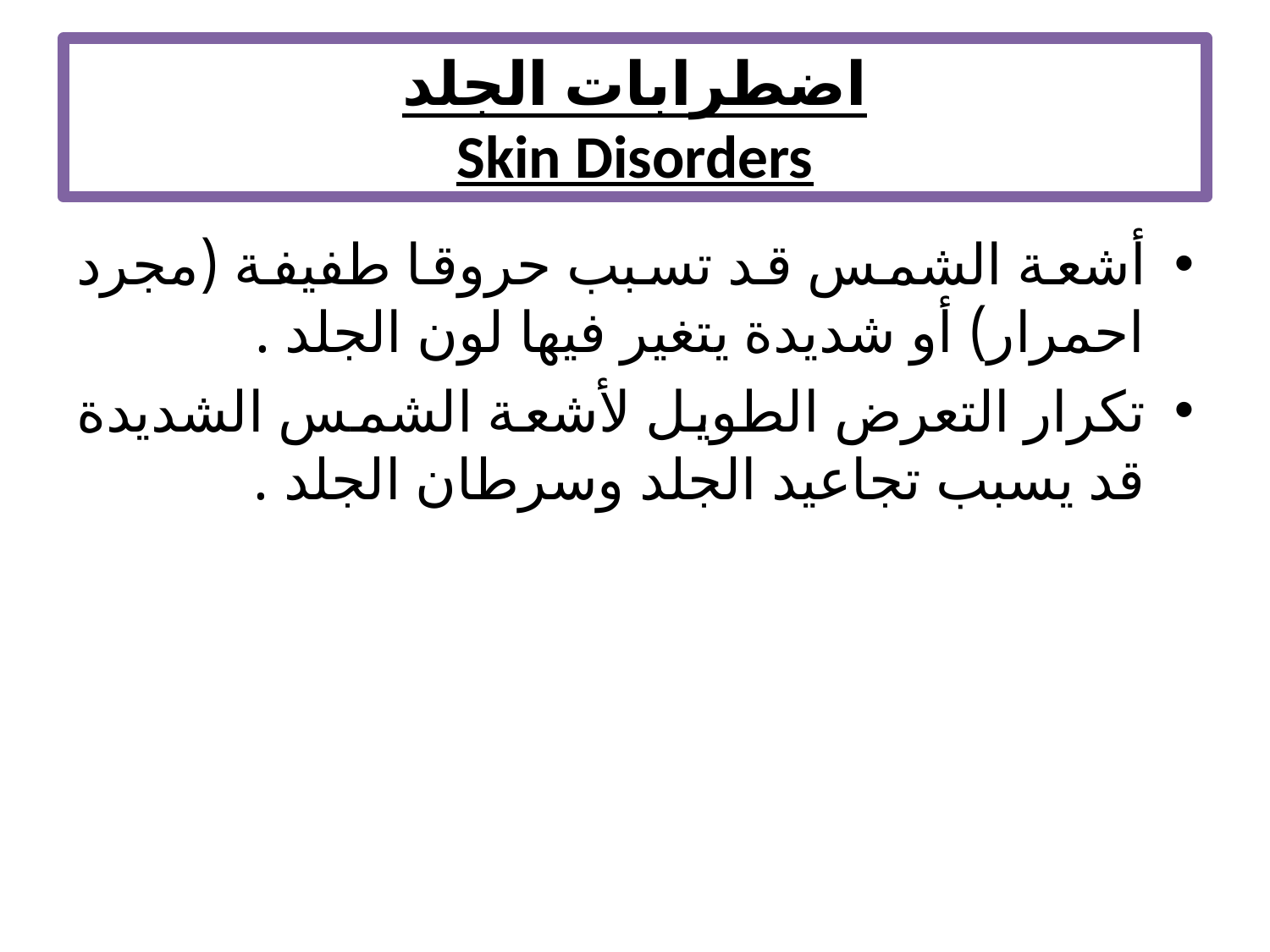

# اضطرابات الجلد Skin Disorders
أشعة الشمس قد تسبب حروقا طفيفة (مجرد احمرار) أو شديدة يتغير فيها لون الجلد .
تكرار التعرض الطويل لأشعة الشمس الشديدة قد يسبب تجاعيد الجلد وسرطان الجلد .